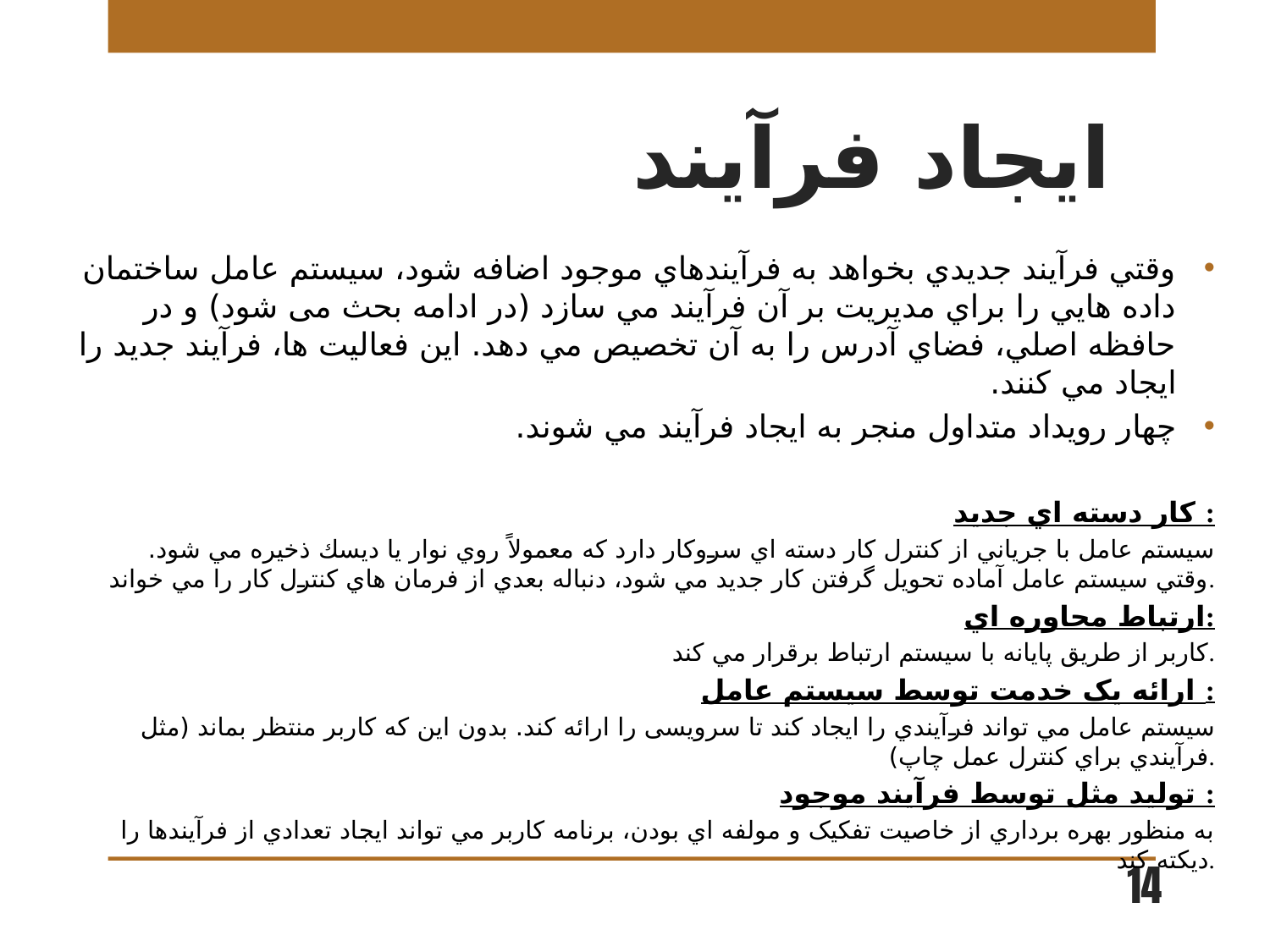

# ايجاد فرآيند
وقتي فرآيند جديدي بخواهد به فرآيندهاي موجود اضافه شود، سيستم عامل ساختمان داده هايي را براي مديريت بر آن فرآيند مي سازد (در ادامه بحث می شود) و در حافظه اصلي، فضاي آدرس را به آن تخصيص مي دهد. اين فعاليت ها، فرآيند جديد را ايجاد مي كنند.
چهار رويداد متداول منجر به ايجاد فرآيند مي شوند.

كار دسته اي جديد :
سيستم عامل با جرياني از كنترل كار دسته اي سروكار دارد كه معمولاً روي نوار يا ديسك ذخيره مي شود. وقتي سيستم عامل آماده تحويل گرفتن كار جديد مي شود، دنباله بعدي از فرمان هاي كنترل كار را مي خواند.
ارتباط محاوره اي:
كاربر از طريق پايانه با سيستم ارتباط برقرار مي كند.
ارائه یک خدمت توسط سيستم عامل :
سيستم عامل مي تواند فرآيندي را ايجاد كند تا سرويسی را ارائه كند. بدون اين كه كاربر منتظر بماند (مثل فرآيندي براي كنترل عمل چاپ).
توليد مثل توسط فرآيند موجود :
به منظور بهره برداري از خاصيت تفکیک و مولفه اي بودن، برنامه كاربر مي تواند ايجاد تعدادي از فرآيندها را ديكته كند.
14